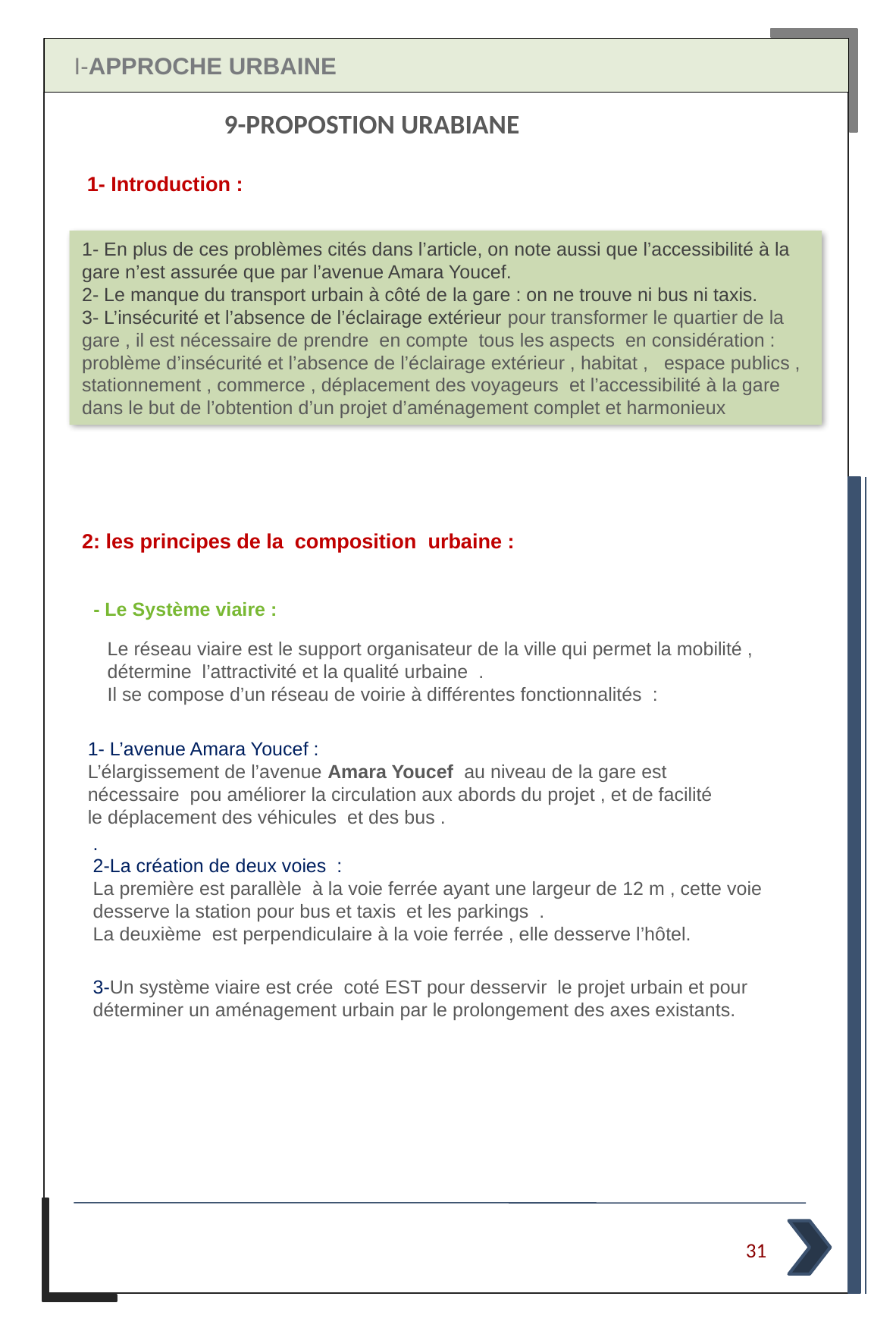

I-APPROCHE URBAINE
9-PROPOSTION URABIANE
1- Introduction :
1- En plus de ces problèmes cités dans l’article, on note aussi que l’accessibilité à la gare n’est assurée que par l’avenue Amara Youcef.
2- Le manque du transport urbain à côté de la gare : on ne trouve ni bus ni taxis.
3- L’insécurité et l’absence de l’éclairage extérieur pour transformer le quartier de la gare , il est nécessaire de prendre  en compte  tous les aspects  en considération : problème d’insécurité et l’absence de l’éclairage extérieur , habitat ,   espace publics , stationnement , commerce , déplacement des voyageurs  et l’accessibilité à la gare  dans le but de l’obtention d’un projet d’aménagement complet et harmonieux

2: les principes de la  composition  urbaine :
- Le Système viaire :
Le réseau viaire est le support organisateur de la ville qui permet la mobilité ,    détermine  l’attractivité et la qualité urbaine  .
Il se compose d’un réseau de voirie à différentes fonctionnalités  :

1- L’avenue Amara Youcef :
L’élargissement de l’avenue Amara Youcef  au niveau de la gare est nécessaire  pou améliorer la circulation aux abords du projet , et de facilité  le déplacement des véhicules  et des bus .
.
2-La création de deux voies  :
La première est parallèle  à la voie ferrée ayant une largeur de 12 m , cette voie desserve la station pour bus et taxis  et les parkings  .
La deuxième  est perpendiculaire à la voie ferrée , elle desserve l’hôtel.
3-Un système viaire est crée  coté EST pour desservir  le projet urbain et pour déterminer un aménagement urbain par le prolongement des axes existants.

31